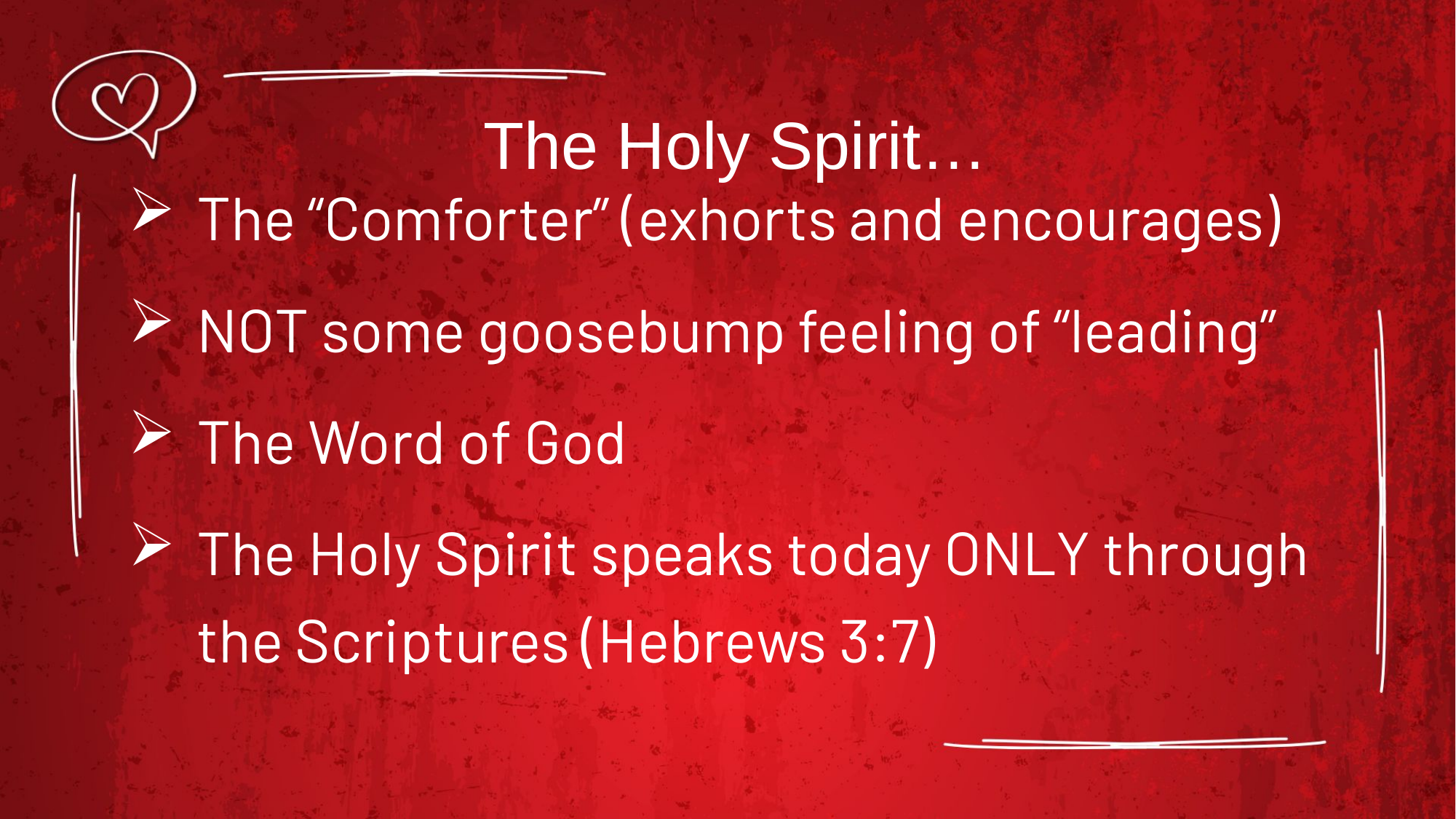

# The Holy Spirit…
The “Comforter” (exhorts and encourages)
NOT some goosebump feeling of “leading”
The Word of God
The Holy Spirit speaks today ONLY through the Scriptures (Hebrews 3:7)